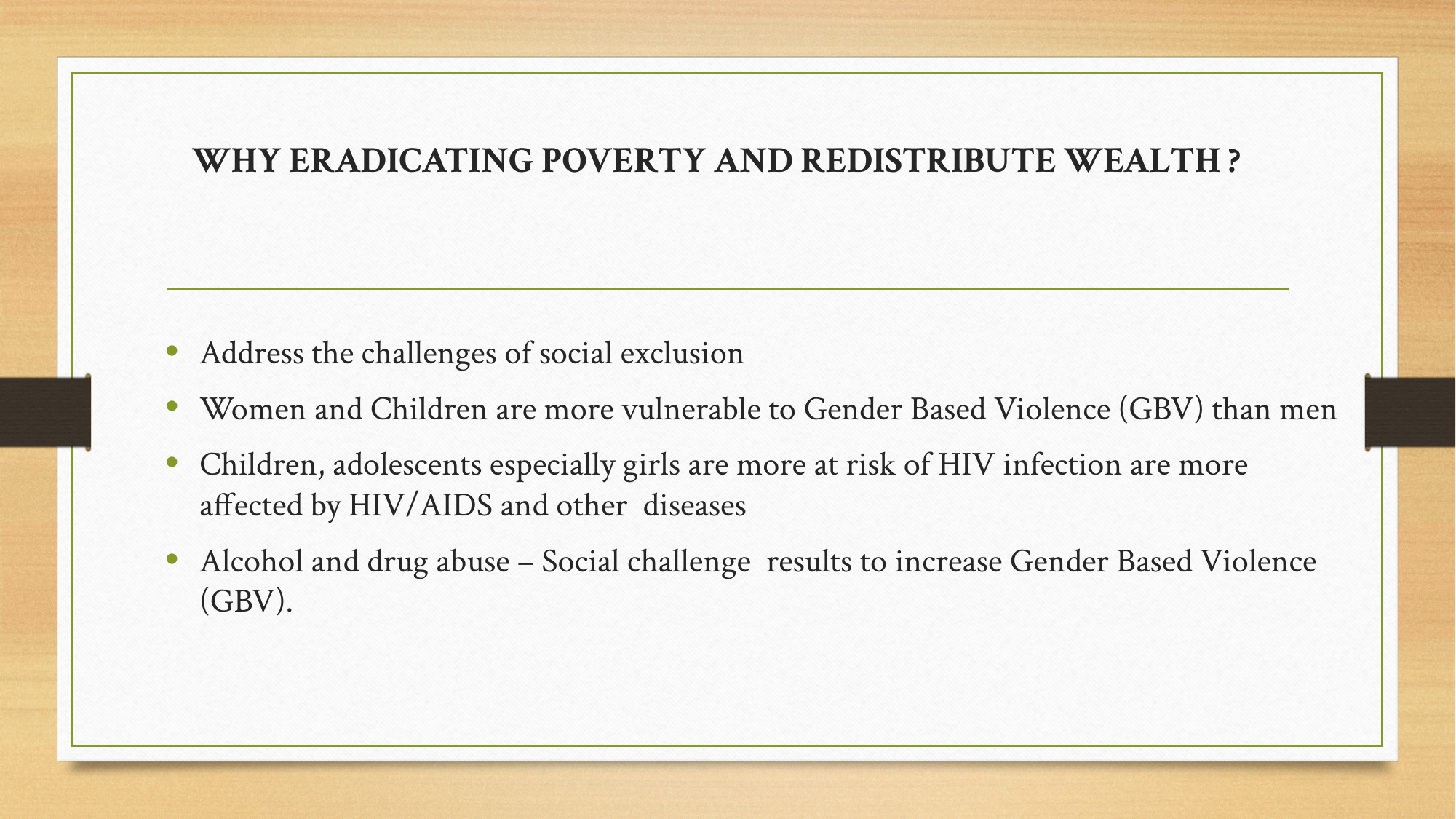

# WHY ERADICATING POVERTY AND REDISTRIBUTE WEALTH ?
Address the challenges of social exclusion
Women and Children are more vulnerable to Gender Based Violence (GBV) than men
Children, adolescents especially girls are more at risk of HIV infection are more affected by HIV/AIDS and other  diseases
Alcohol and drug abuse – Social challenge  results to increase Gender Based Violence (GBV).